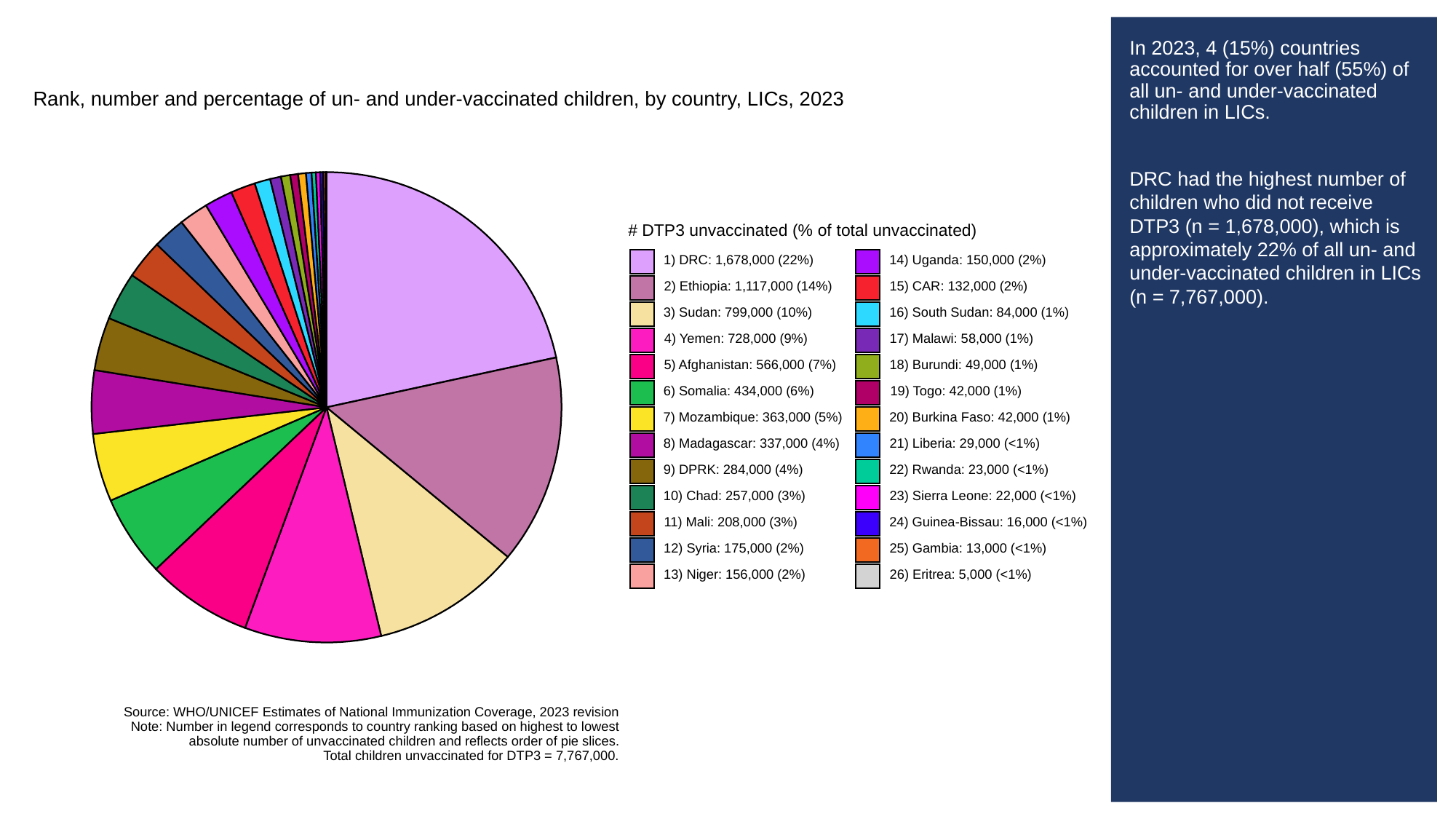

# In 2023, 4 (15%) countries accounted for over half (55%) of all un- and under-vaccinated children in LICs.

DRC had the highest number of children who did not receive DTP3 (n = 1,678,000), which is approximately 22% of all un- and under-vaccinated children in LICs (n = 7,767,000).

Rank, number and percentage of un- and under-vaccinated children, by country, LICs, 2023

# DTP3 unvaccinated (% of total unvaccinated)

1) DRC: 1,678,000 (22%)
14) Uganda: 150,000 (2%)

2) Ethiopia: 1,117,000 (14%)
15) CAR: 132,000 (2%)

3) Sudan: 799,000 (10%)
16) South Sudan: 84,000 (1%)

4) Yemen: 728,000 (9%)
17) Malawi: 58,000 (1%)

5) Afghanistan: 566,000 (7%)
18) Burundi: 49,000 (1%)

6) Somalia: 434,000 (6%)
19) Togo: 42,000 (1%)

7) Mozambique: 363,000 (5%)
20) Burkina Faso: 42,000 (1%)

8) Madagascar: 337,000 (4%)
21) Liberia: 29,000 (<1%)

9) DPRK: 284,000 (4%)
22) Rwanda: 23,000 (<1%)

10) Chad: 257,000 (3%)
23) Sierra Leone: 22,000 (<1%)

11) Mali: 208,000 (3%)
24) Guinea-Bissau: 16,000 (<1%)

12) Syria: 175,000 (2%)
25) Gambia: 13,000 (<1%)

13) Niger: 156,000 (2%)
26) Eritrea: 5,000 (<1%)
Source: WHO/UNICEF Estimates of National Immunization Coverage, 2023 revision
Note: Number in legend corresponds to country ranking based on highest to lowest
absolute number of unvaccinated children and reflects order of pie slices.
Total children unvaccinated for DTP3 = 7,767,000.